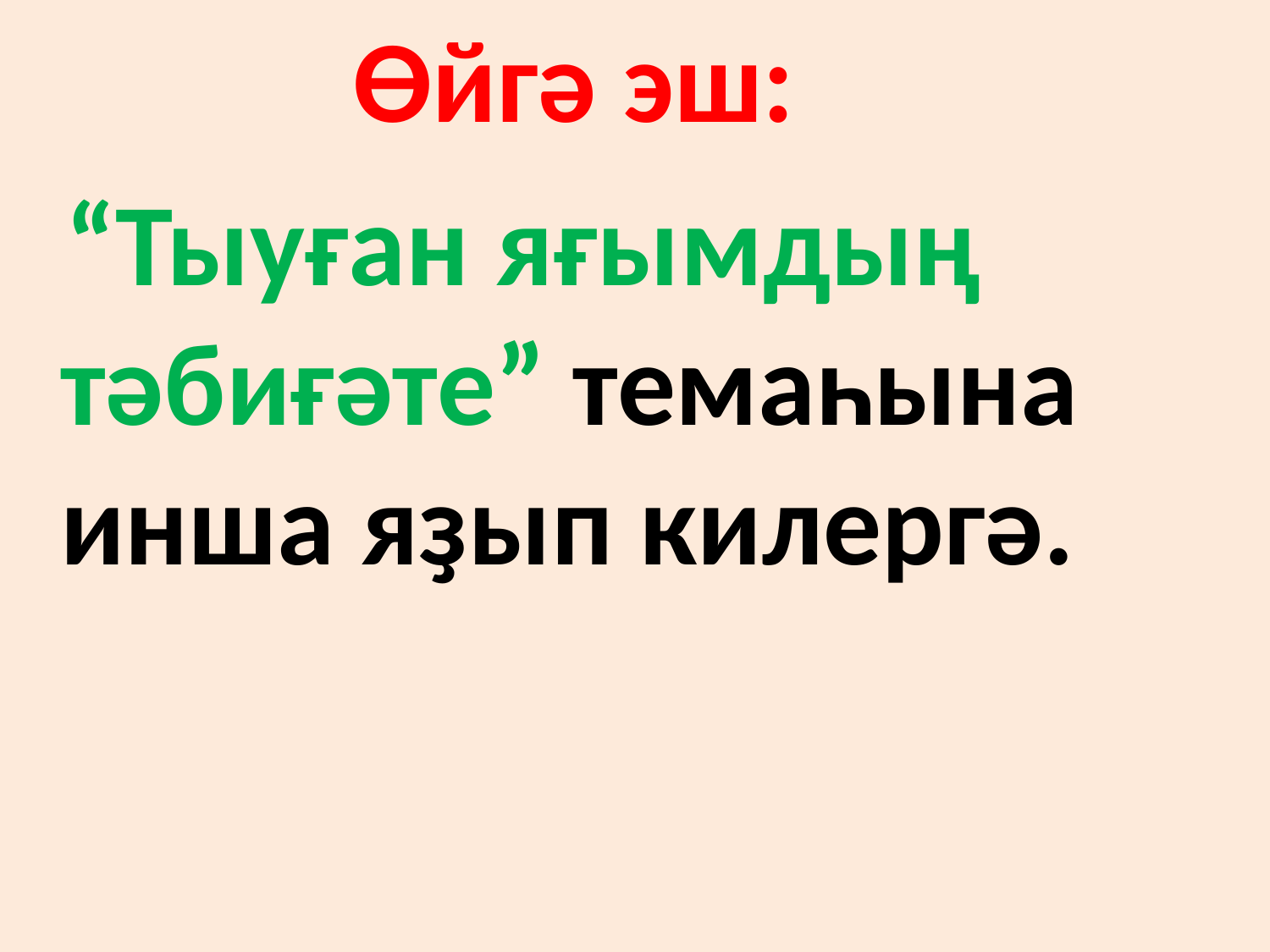

Өйгә эш:
  “Тыуған яғымдың       тәбиғәте” темаһына инша яҙып килергә.
#